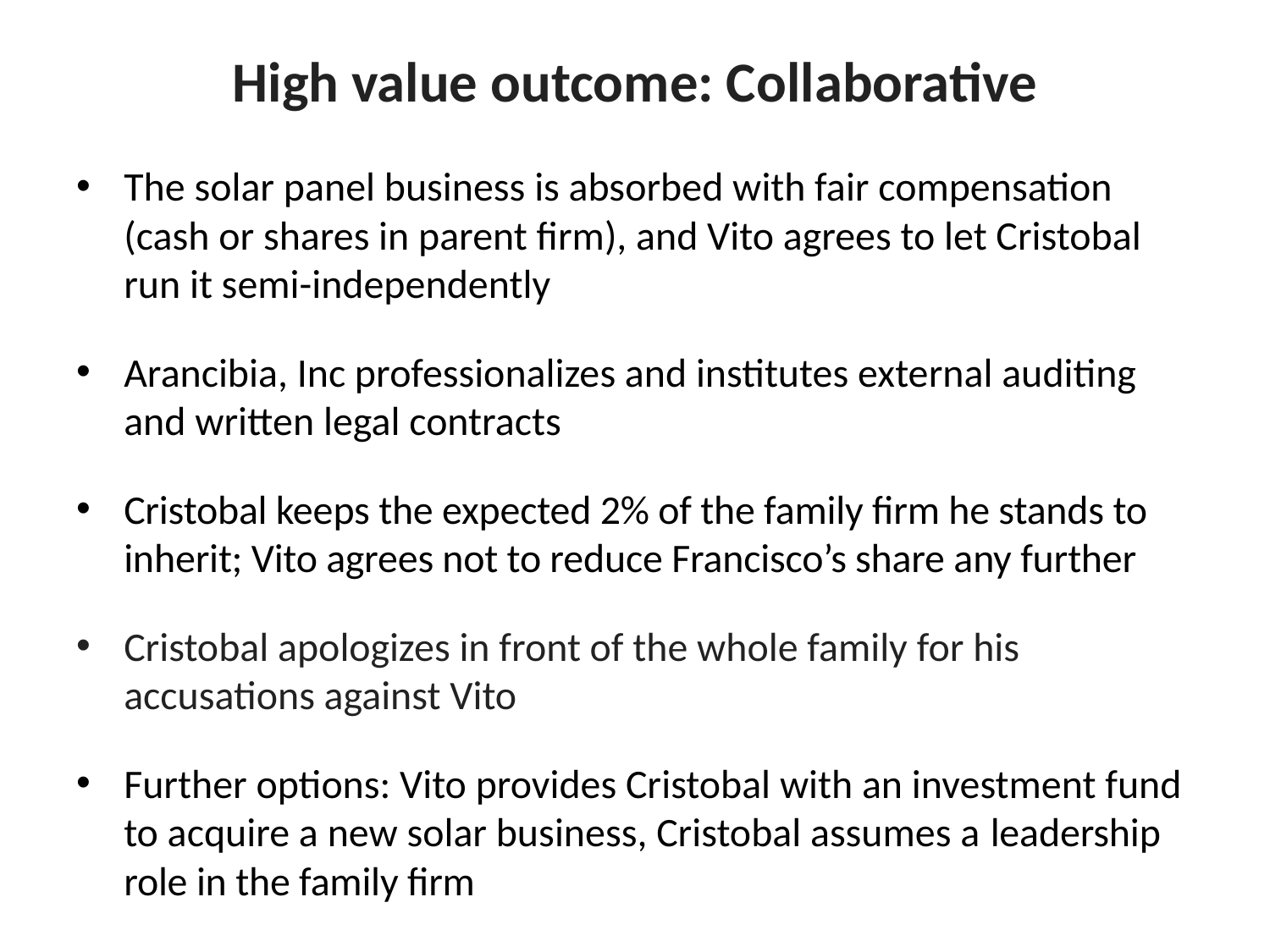

# High value outcome: Collaborative
The solar panel business is absorbed with fair compensation (cash or shares in parent firm), and Vito agrees to let Cristobal run it semi-independently
Arancibia, Inc professionalizes and institutes external auditing and written legal contracts
Cristobal keeps the expected 2% of the family firm he stands to inherit; Vito agrees not to reduce Francisco’s share any further
Cristobal apologizes in front of the whole family for his accusations against Vito
Further options: Vito provides Cristobal with an investment fund to acquire a new solar business, Cristobal assumes a leadership role in the family firm